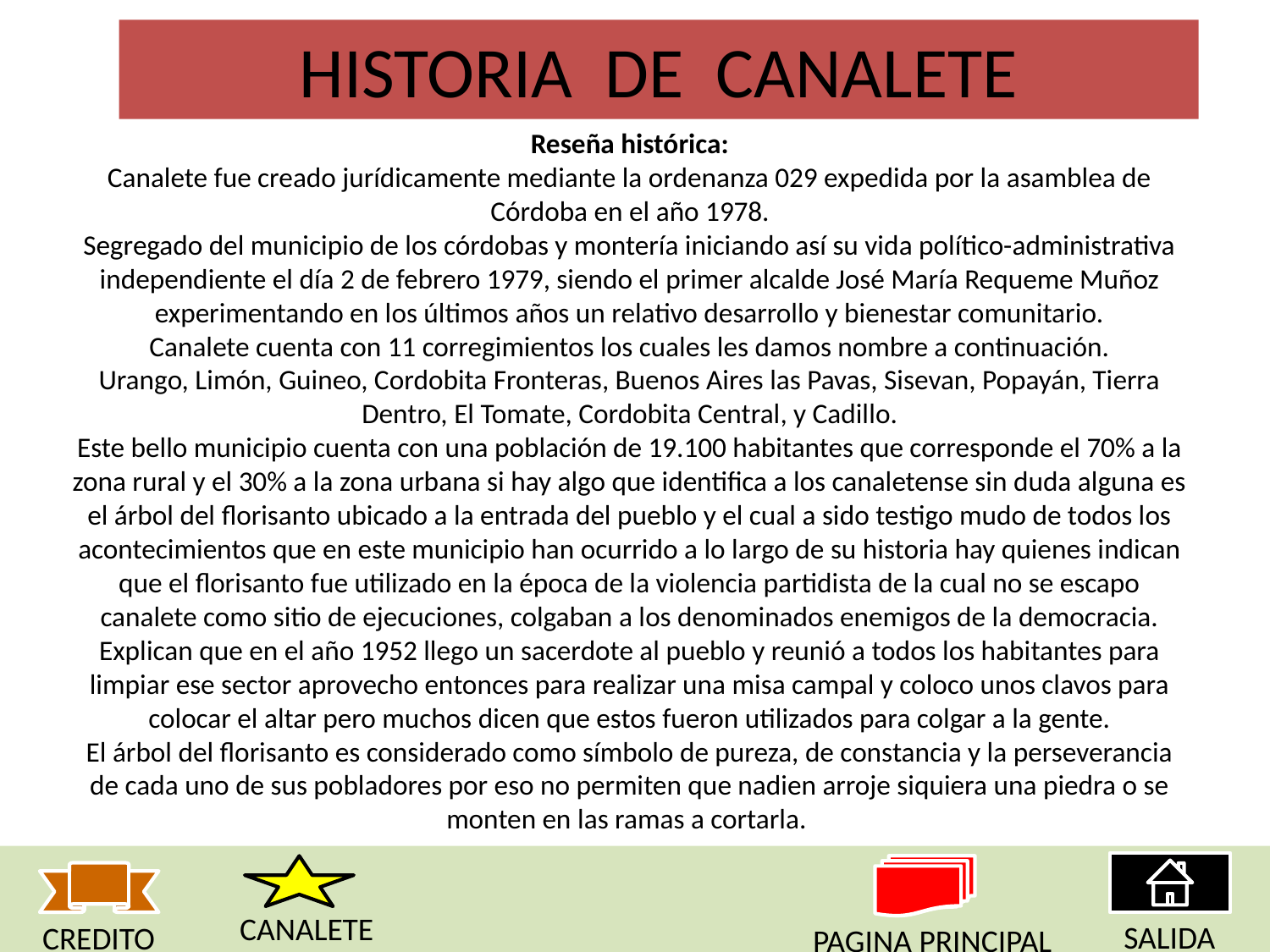

# HISTORIA  DE  CANALETE
Reseña histórica:
Canalete fue creado jurídicamente mediante la ordenanza 029 expedida por la asamblea de Córdoba en el año 1978.
Segregado del municipio de los córdobas y montería iniciando así su vida político-administrativa independiente el día 2 de febrero 1979, siendo el primer alcalde José María Requeme Muñoz experimentando en los últimos años un relativo desarrollo y bienestar comunitario.
Canalete cuenta con 11 corregimientos los cuales les damos nombre a continuación.
Urango, Limón, Guineo, Cordobita Fronteras, Buenos Aires las Pavas, Sisevan, Popayán, Tierra Dentro, El Tomate, Cordobita Central, y Cadillo.
Este bello municipio cuenta con una población de 19.100 habitantes que corresponde el 70% a la zona rural y el 30% a la zona urbana si hay algo que identifica a los canaletense sin duda alguna es el árbol del florisanto ubicado a la entrada del pueblo y el cual a sido testigo mudo de todos los acontecimientos que en este municipio han ocurrido a lo largo de su historia hay quienes indican que el florisanto fue utilizado en la época de la violencia partidista de la cual no se escapo canalete como sitio de ejecuciones, colgaban a los denominados enemigos de la democracia.
Explican que en el año 1952 llego un sacerdote al pueblo y reunió a todos los habitantes para limpiar ese sector aprovecho entonces para realizar una misa campal y coloco unos clavos para colocar el altar pero muchos dicen que estos fueron utilizados para colgar a la gente.
El árbol del florisanto es considerado como símbolo de pureza, de constancia y la perseverancia de cada uno de sus pobladores por eso no permiten que nadien arroje siquiera una piedra o se monten en las ramas a cortarla.

CANALETE
SALIDA
CREDITO
PAGINA PRINCIPAL